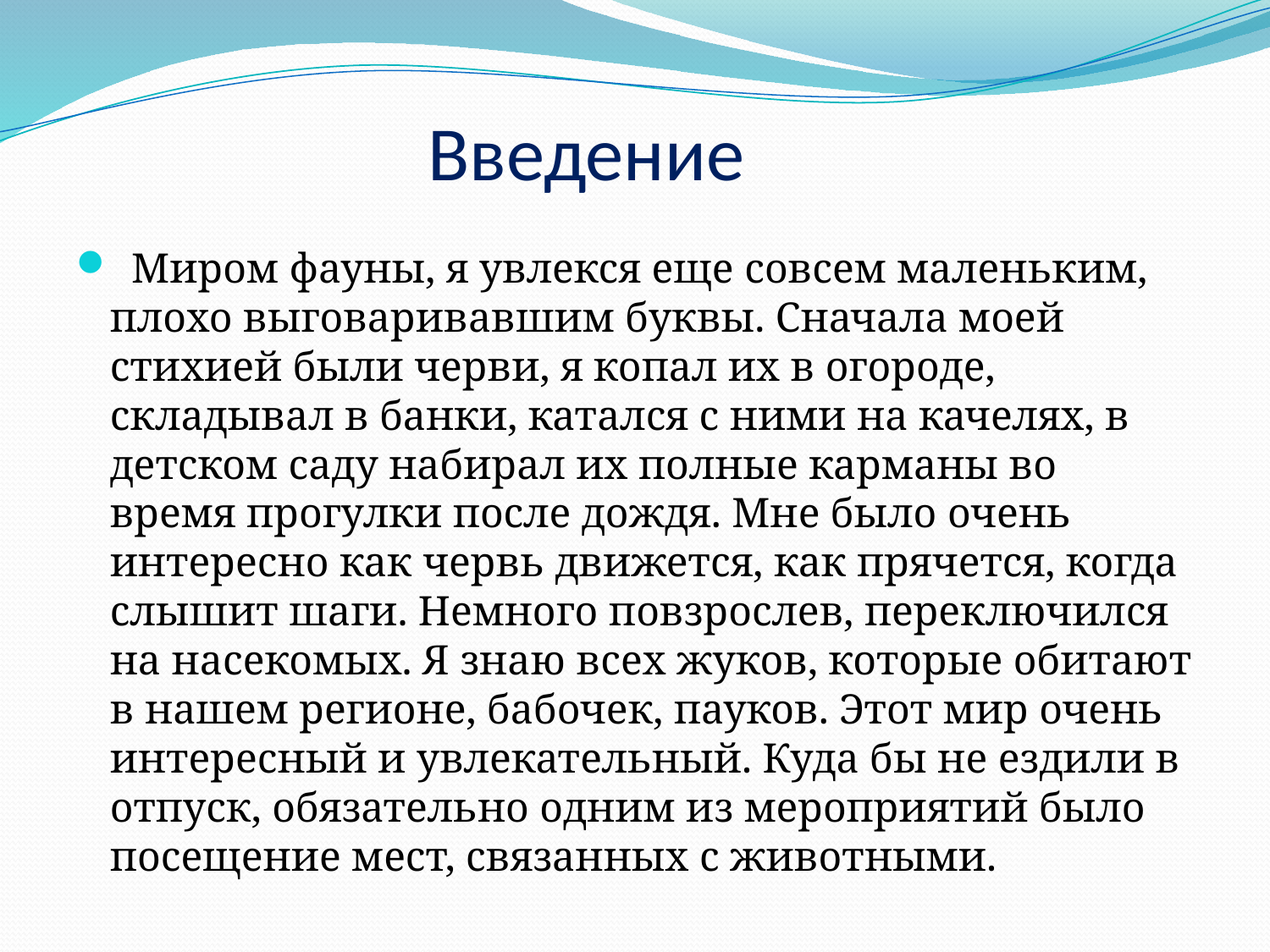

# Введение
  Миром фауны, я увлекся еще совсем маленьким, плохо выговаривавшим буквы. Сначала моей стихией были черви, я копал их в огороде, складывал в банки, катался с ними на качелях, в детском саду набирал их полные карманы во время прогулки после дождя. Мне было очень интересно как червь движется, как прячется, когда слышит шаги. Немного повзрослев, переключился на насекомых. Я знаю всех жуков, которые обитают в нашем регионе, бабочек, пауков. Этот мир очень интересный и увлекательный. Куда бы не ездили в отпуск, обязательно одним из мероприятий было посещение мест, связанных с животными.